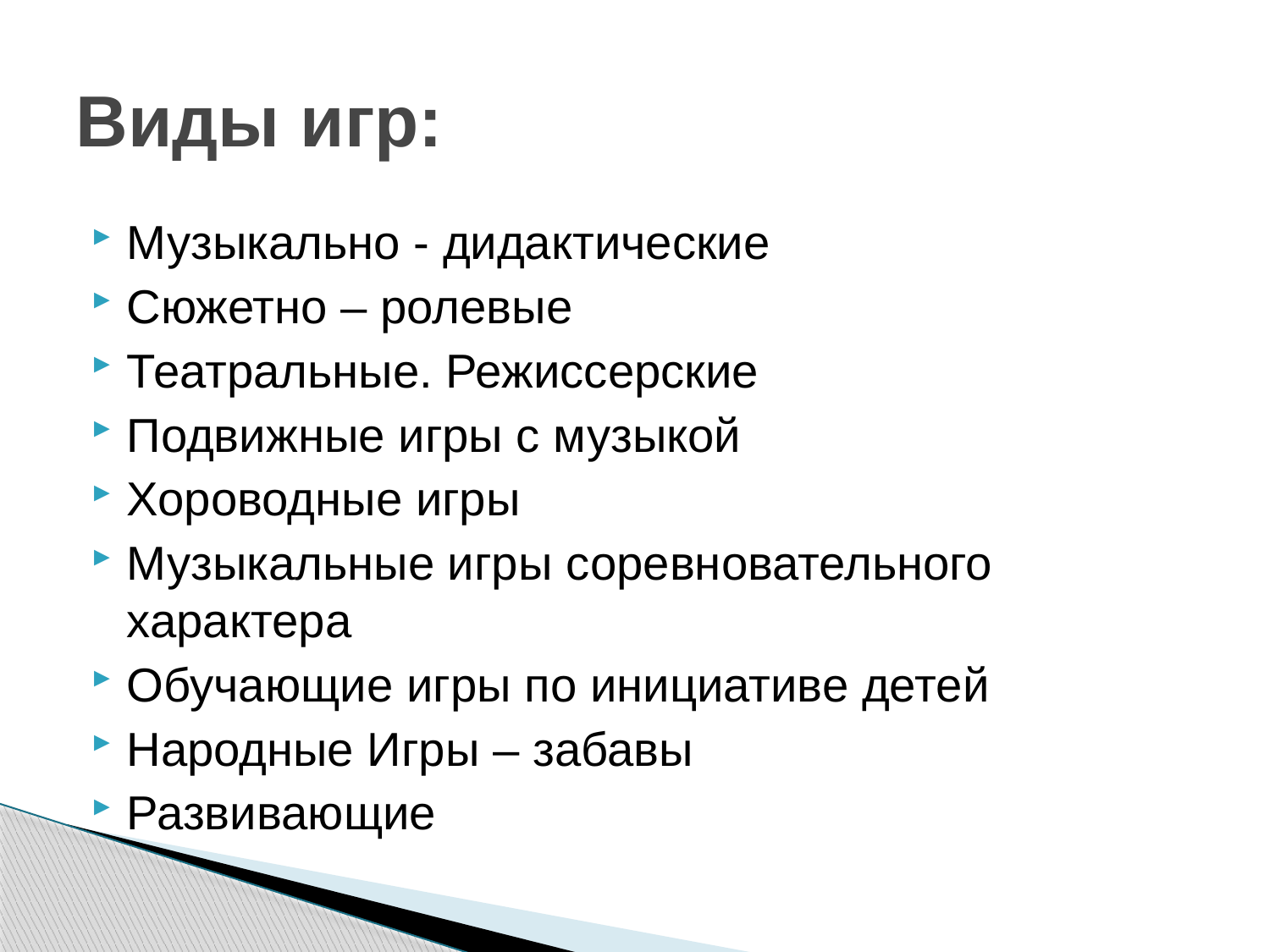

# Виды игр:
Музыкально - дидактические
Сюжетно – ролевые
Театральные. Режиссерские
Подвижные игры с музыкой
Хороводные игры
Музыкальные игры соревновательного характера
Обучающие игры по инициативе детей
Народные Игры – забавы
Развивающие